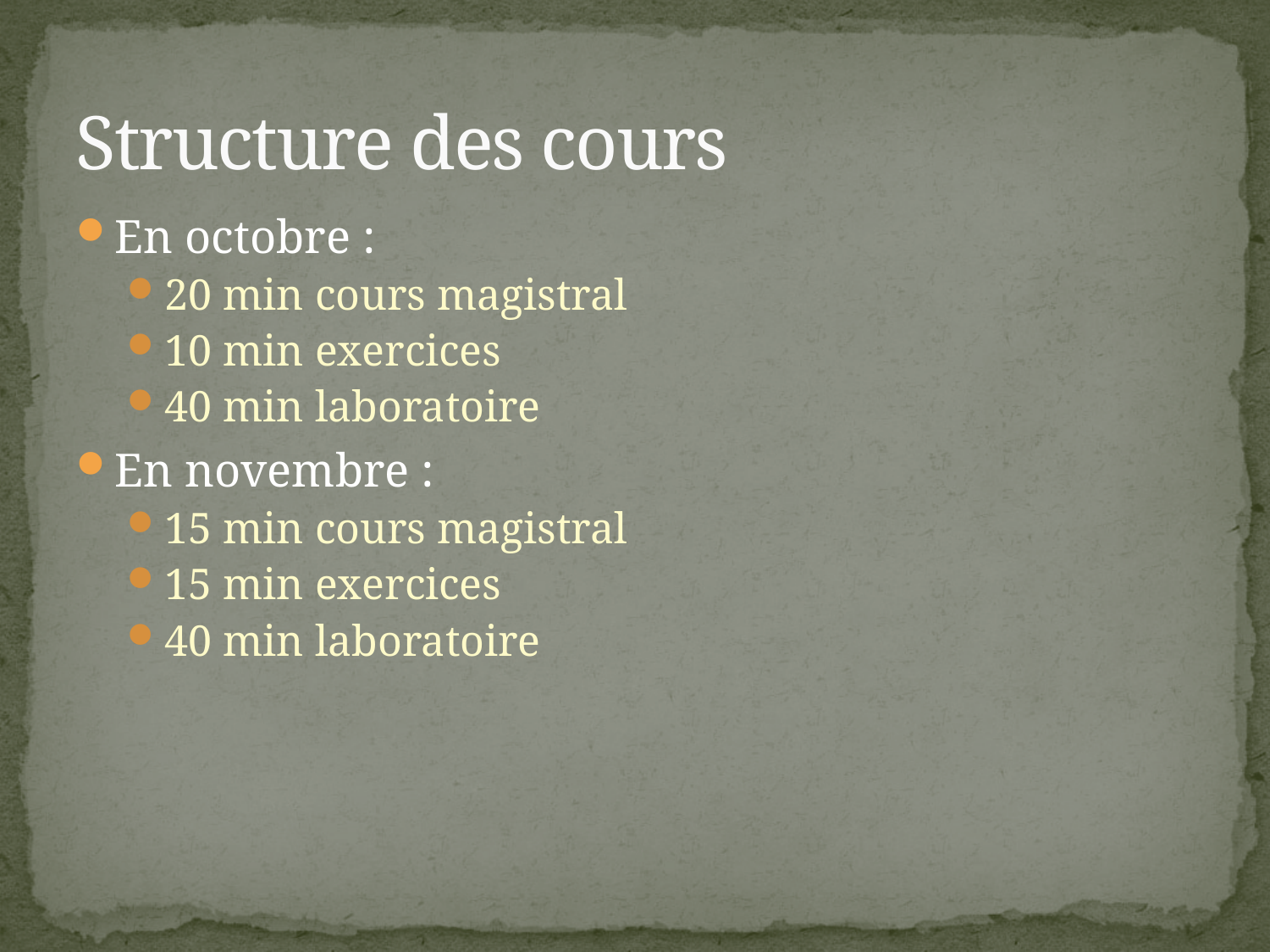

# Structure des cours
En octobre :
20 min cours magistral
10 min exercices
40 min laboratoire
En novembre :
15 min cours magistral
15 min exercices
40 min laboratoire